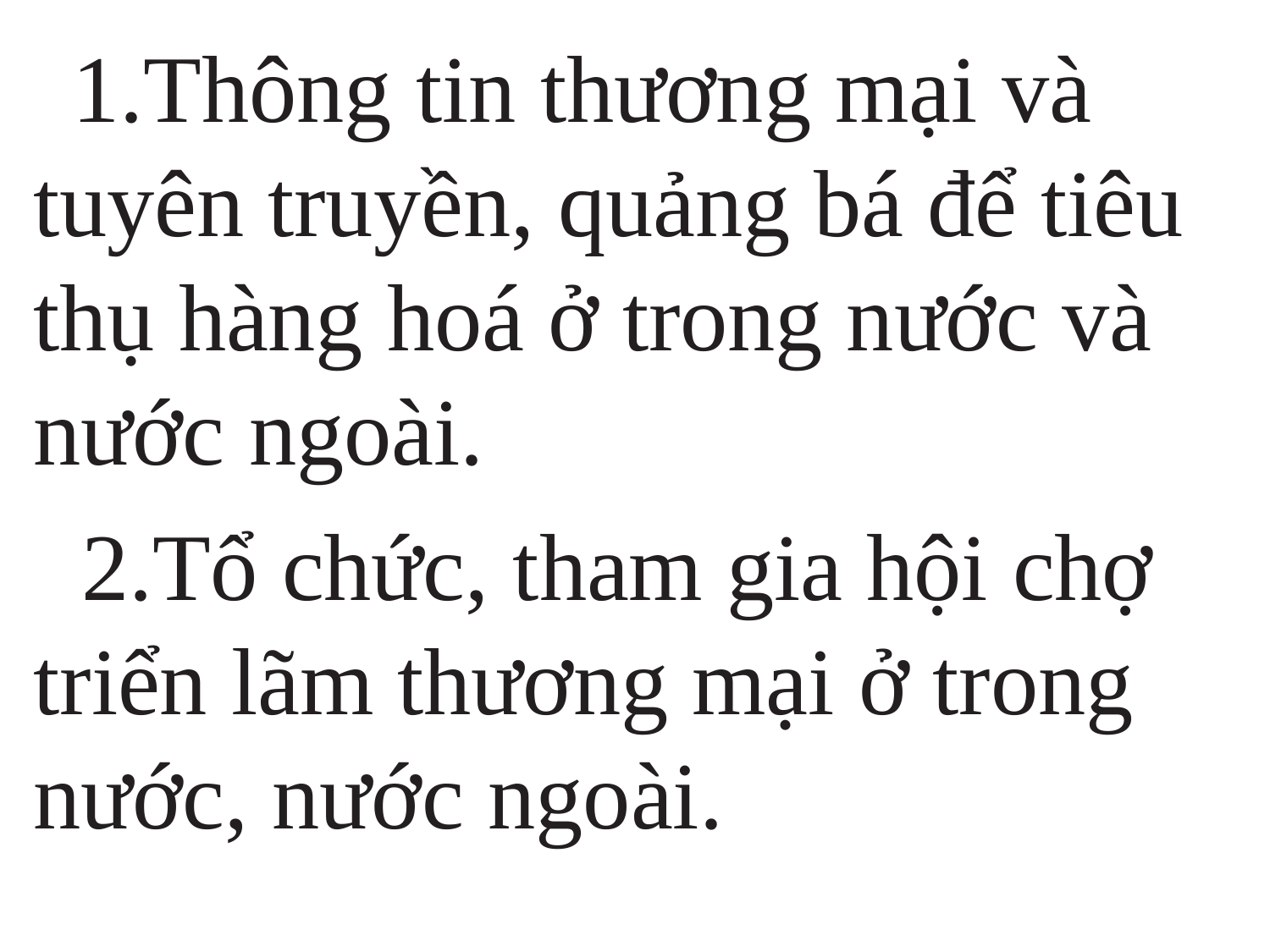

1.Thông tin thương mại và tuyên truyền, quảng bá để tiêu thụ hàng hoá ở trong nước và nước ngoài.
  2.Tổ chức, tham gia hội chợ triển lãm thương mại ở trong nước, nước ngoài.